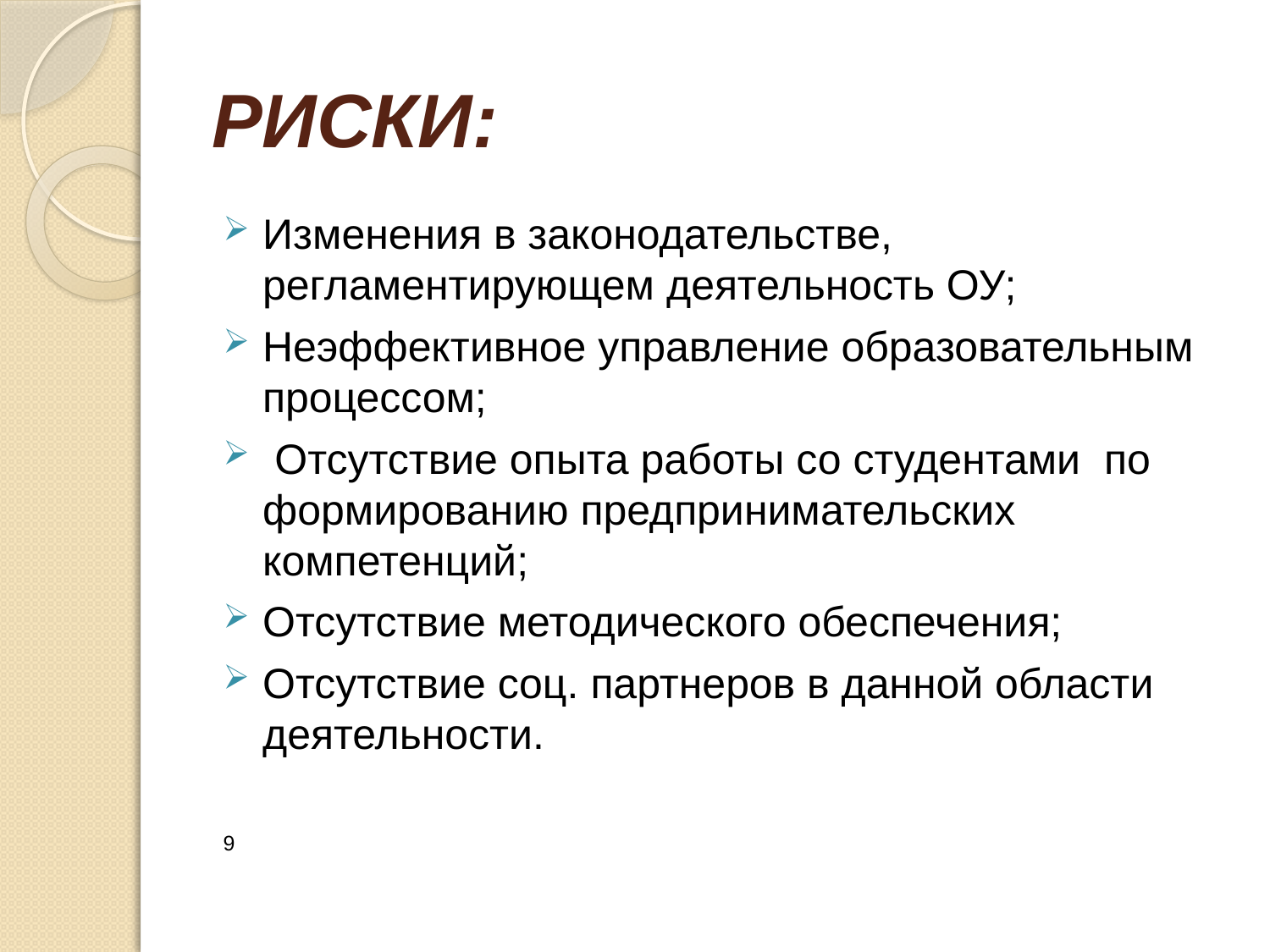

# РИСКИ:
Изменения в законодательстве, регламентирующем деятельность ОУ;
Неэффективное управление образовательным процессом;
 Отсутствие опыта работы со студентами  по формированию предпринимательских компетенций;
Отсутствие методического обеспечения;
Отсутствие соц. партнеров в данной области деятельности.

9